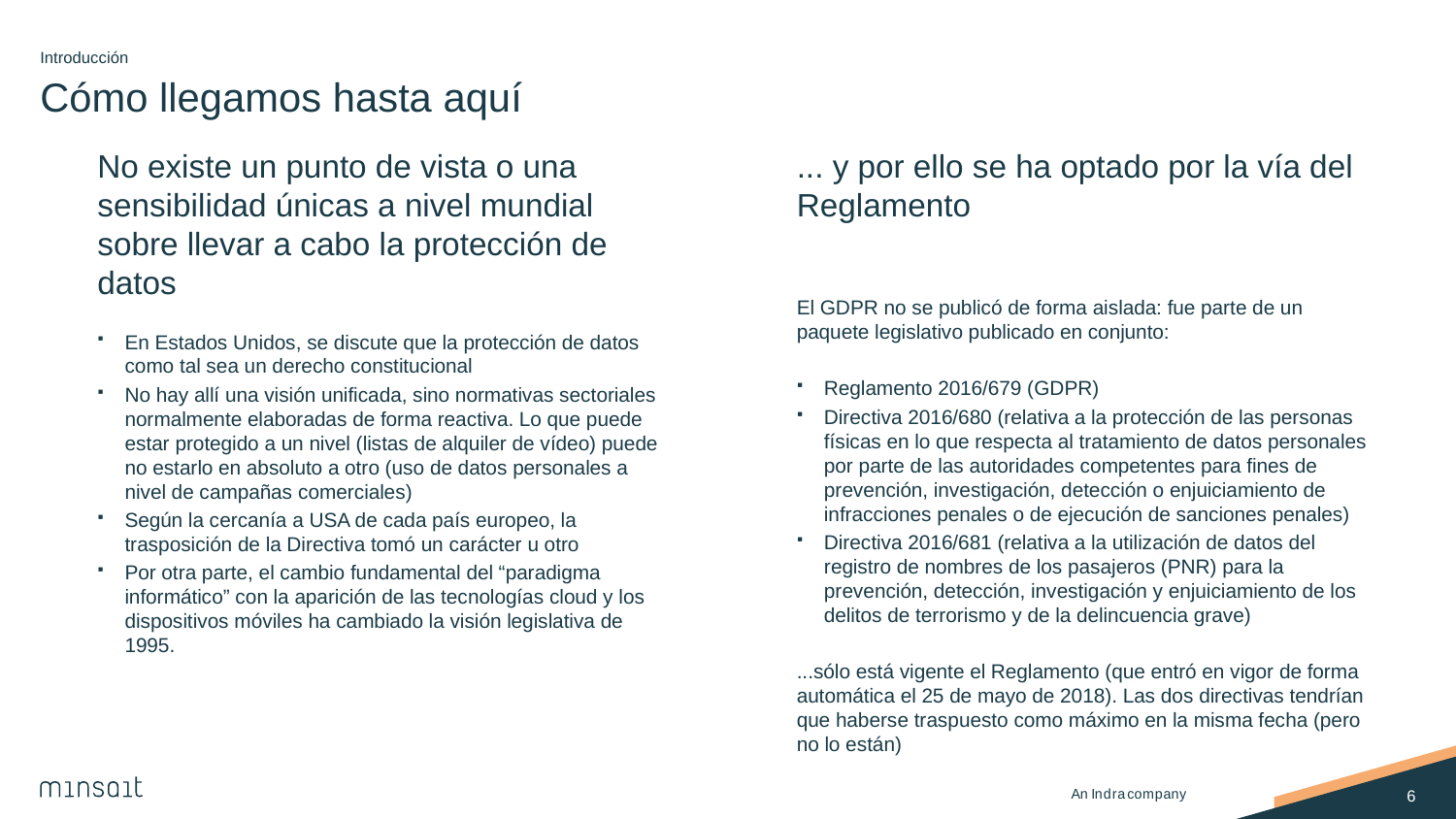

Introducción
# Cómo llegamos hasta aquí
No existe un punto de vista o una sensibilidad únicas a nivel mundial sobre llevar a cabo la protección de datos
... y por ello se ha optado por la vía del Reglamento
El GDPR no se publicó de forma aislada: fue parte de un paquete legislativo publicado en conjunto:

Reglamento 2016/679 (GDPR)
Directiva 2016/680 (relativa a la protección de las personas físicas en lo que respecta al tratamiento de datos personales por parte de las autoridades competentes para fines de prevención, investigación, detección o enjuiciamiento de infracciones penales o de ejecución de sanciones penales)
Directiva 2016/681 (relativa a la utilización de datos del registro de nombres de los pasajeros (PNR) para la prevención, detección, investigación y enjuiciamiento de los delitos de terrorismo y de la delincuencia grave)

...sólo está vigente el Reglamento (que entró en vigor de forma automática el 25 de mayo de 2018). Las dos directivas tendrían que haberse traspuesto como máximo en la misma fecha (pero no lo están)
En Estados Unidos, se discute que la protección de datos como tal sea un derecho constitucional
No hay allí una visión unificada, sino normativas sectoriales normalmente elaboradas de forma reactiva. Lo que puede estar protegido a un nivel (listas de alquiler de vídeo) puede no estarlo en absoluto a otro (uso de datos personales a nivel de campañas comerciales)
Según la cercanía a USA de cada país europeo, la trasposición de la Directiva tomó un carácter u otro
Por otra parte, el cambio fundamental del “paradigma informático” con la aparición de las tecnologías cloud y los dispositivos móviles ha cambiado la visión legislativa de 1995.